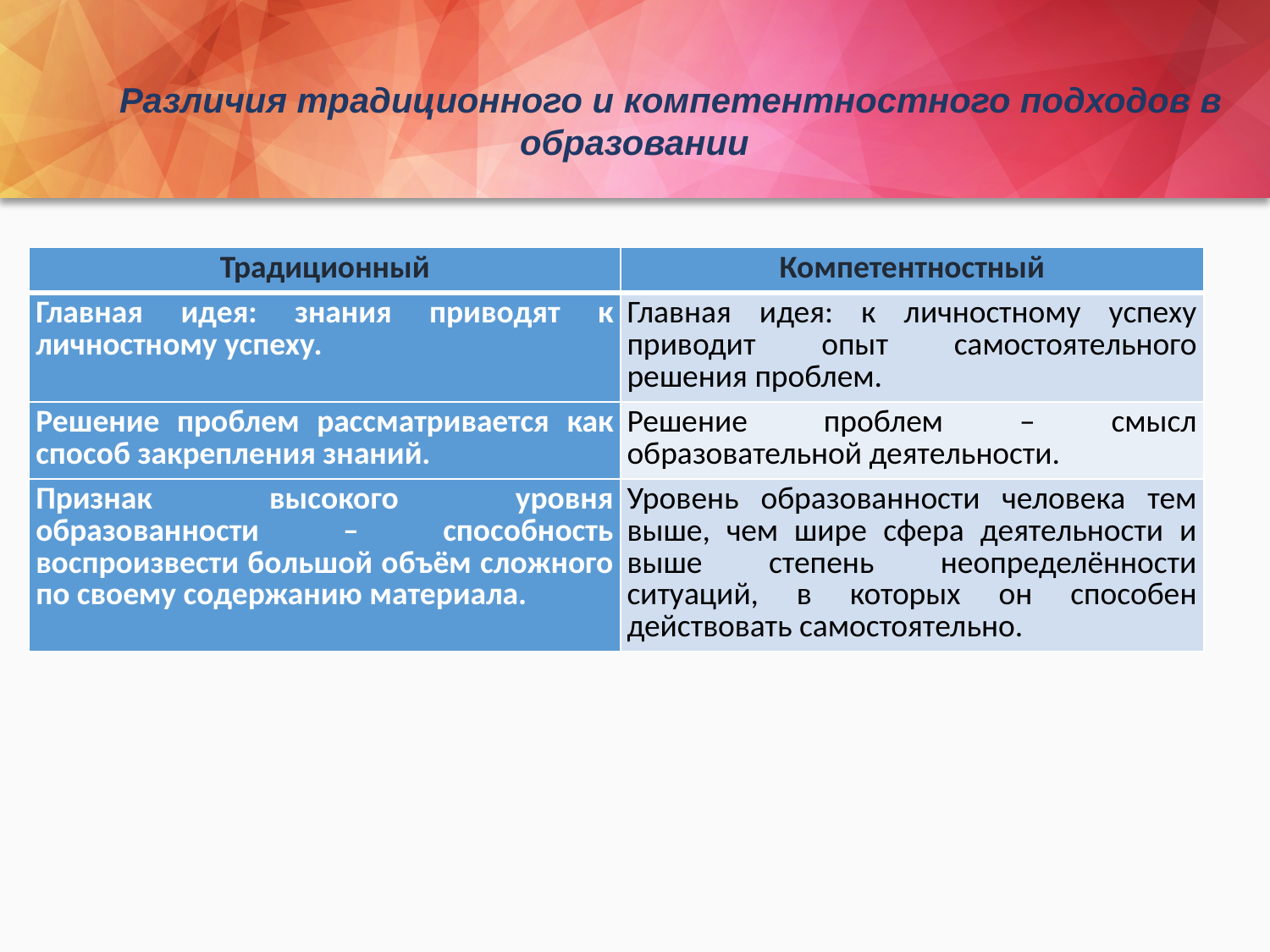

Различия традиционного и компетентностного подходов в образовании
| Традиционный | Компетентностный |
| --- | --- |
| Главная идея: знания приводят к личностному успеху. | Главная идея: к личностному успеху приводит опыт самостоятельного решения проблем. |
| Решение проблем рассматривается как способ закрепления знаний. | Решение проблем – смысл образовательной деятельности. |
| Признак высокого уровня образованности – способность воспроизвести большой объём сложного по своему содержанию материала. | Уровень образованности человека тем выше, чем шире сфера деятельности и выше степень неопределённости ситуаций, в которых он способен действовать самостоятельно. |